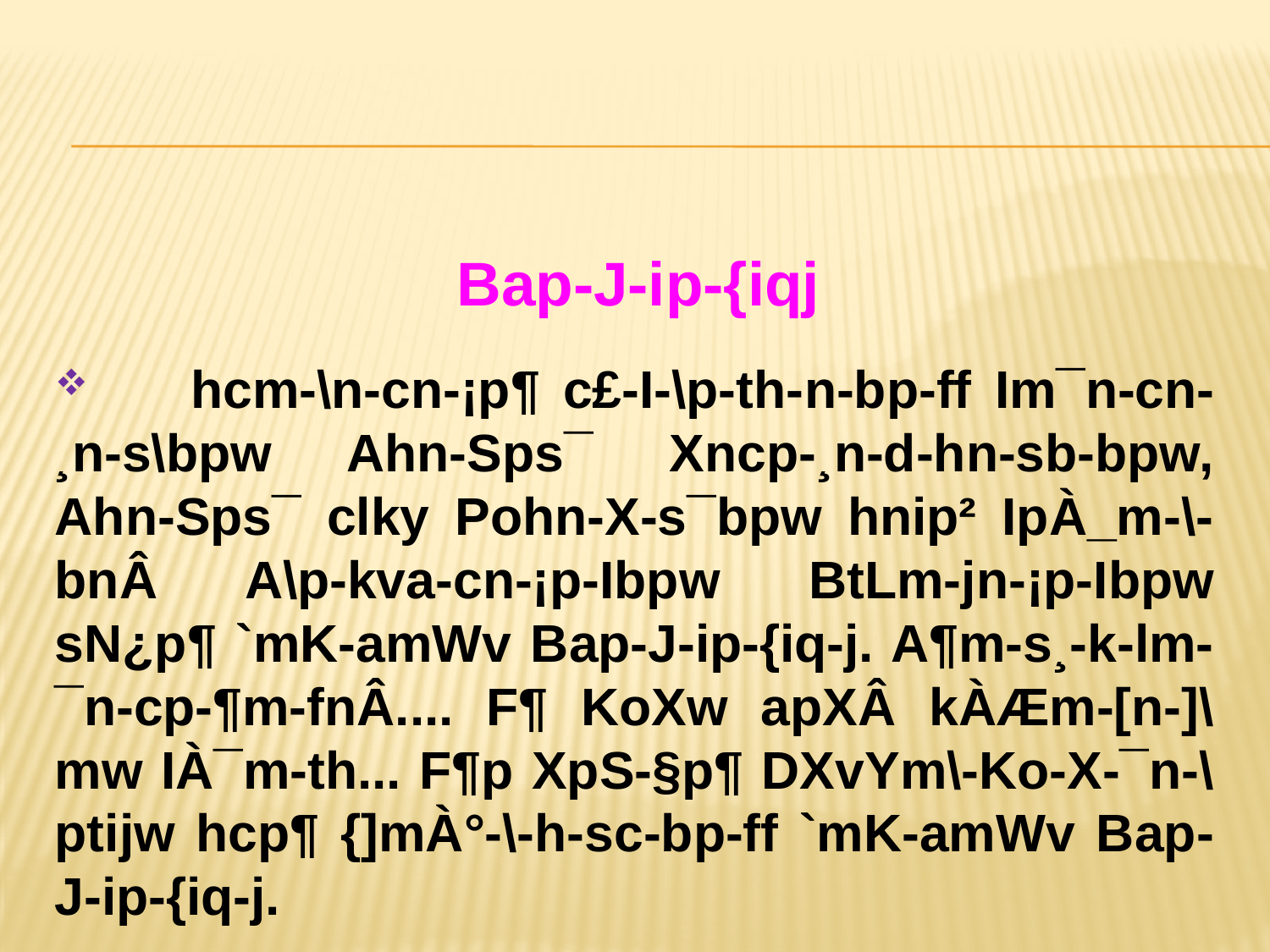

Bap-J-ip-{iqj
 	hcm-\n-cn-¡p¶ c£-I-\p-th-­n-bp-ff Im¯n-cn-¸n-s\bpw Ahn-Sps¯ Xncp-¸n-d-hn-sb-bpw, Ahn-Sps¯ clky Pohn-X-s¯bpw hnip² IpÀ_m-\-bnÂ A\p-kva-cn-¡p-Ibpw BtLm-jn-¡p-Ibpw sN¿p¶ `mK-amWv Bap-J-ip-{iq-j. A¶m-s¸-k-lm-¯n-cp-¶m-fnÂ.... F¶ KoXw apXÂ kÀÆm-[n-]\mw IÀ¯m-th... F¶p XpS-§p¶ DXvYm\-Ko-X-¯n-\ptijw hcp¶ {]mÀ°-\-h-sc-bp-ff `mK-amWv Bap-J-ip-{iq-j.